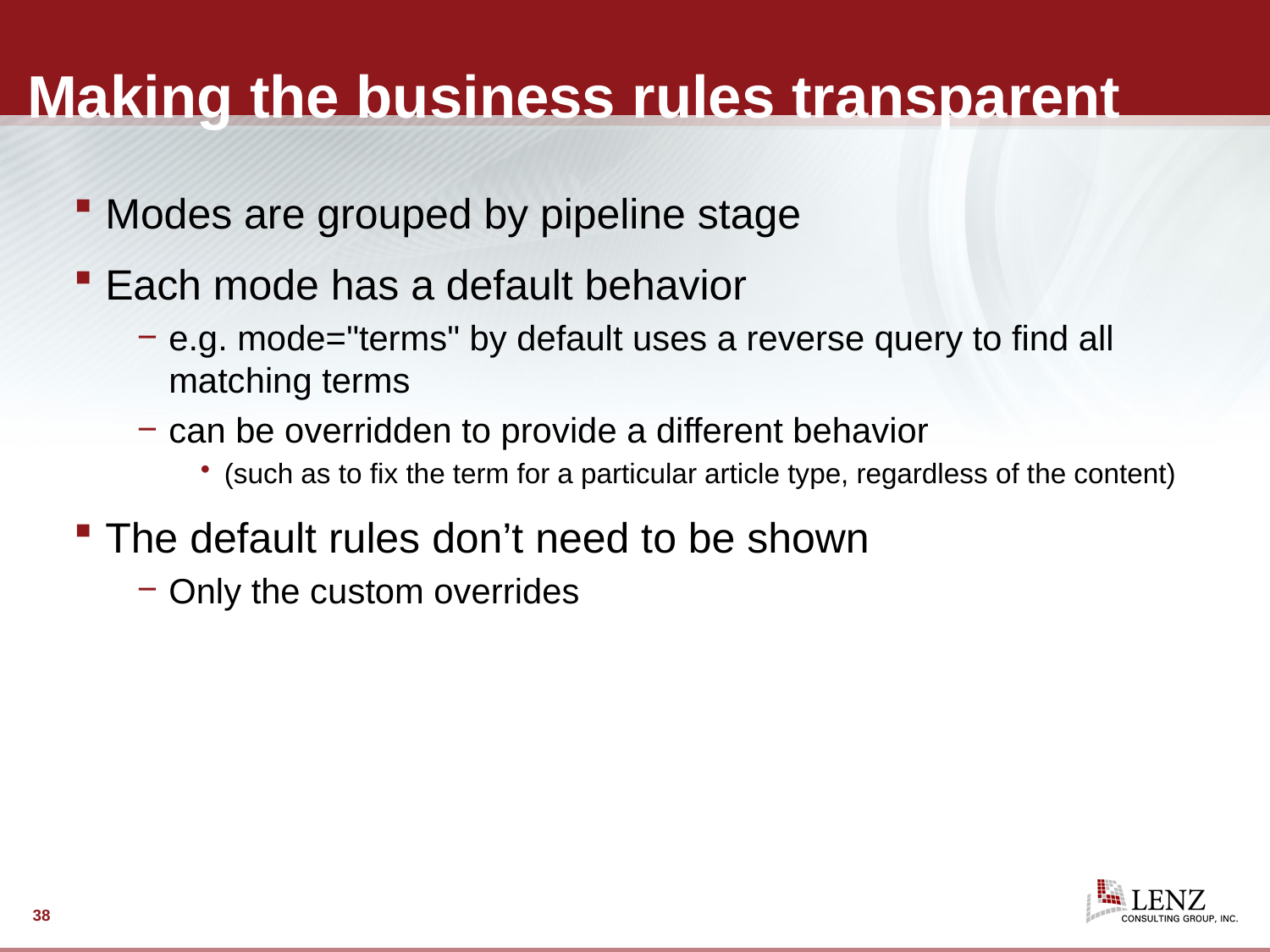

# Making the business rules transparent
Modes are grouped by pipeline stage
Each mode has a default behavior
e.g. mode="terms" by default uses a reverse query to find all matching terms
can be overridden to provide a different behavior
(such as to fix the term for a particular article type, regardless of the content)
The default rules don’t need to be shown
Only the custom overrides
38